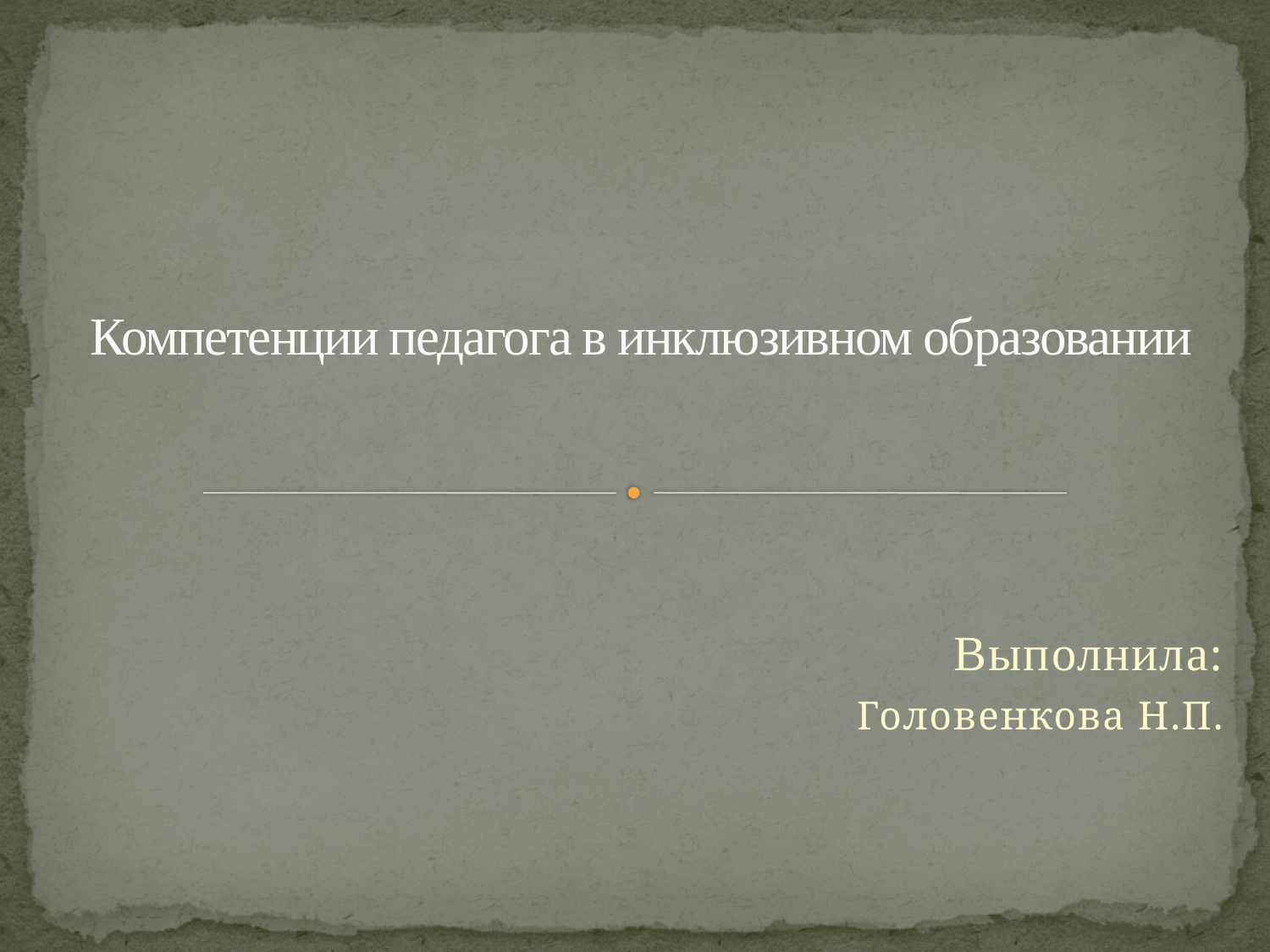

# Компетенции педагога в инклюзивном образовании
Выполнила:
Головенкова Н.П.